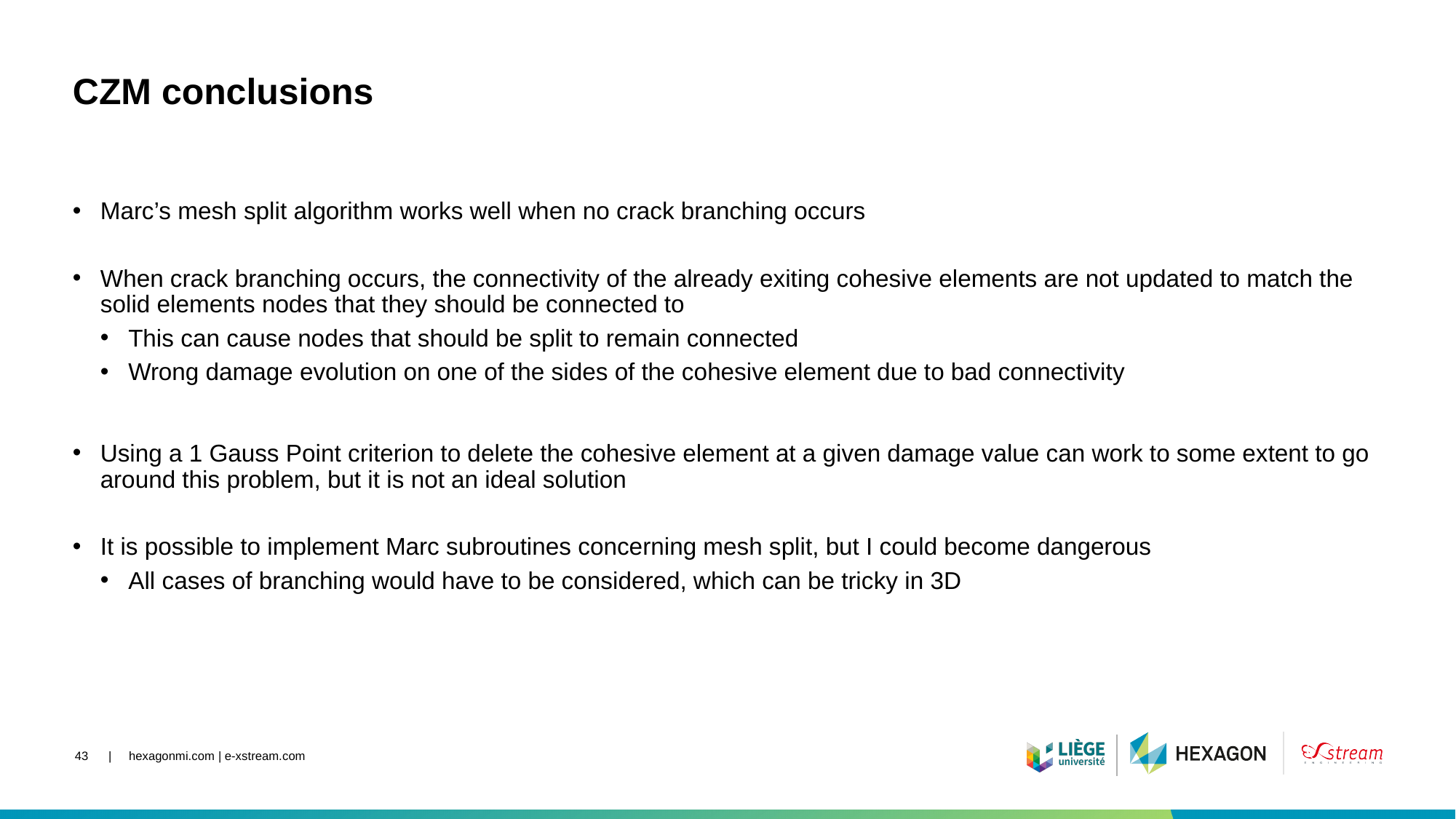

# CZM conclusions
Marc’s mesh split algorithm works well when no crack branching occurs

When crack branching occurs, the connectivity of the already exiting cohesive elements are not updated to match the solid elements nodes that they should be connected to
This can cause nodes that should be split to remain connected
Wrong damage evolution on one of the sides of the cohesive element due to bad connectivity

Using a 1 Gauss Point criterion to delete the cohesive element at a given damage value can work to some extent to go around this problem, but it is not an ideal solution

It is possible to implement Marc subroutines concerning mesh split, but I could become dangerous
All cases of branching would have to be considered, which can be tricky in 3D